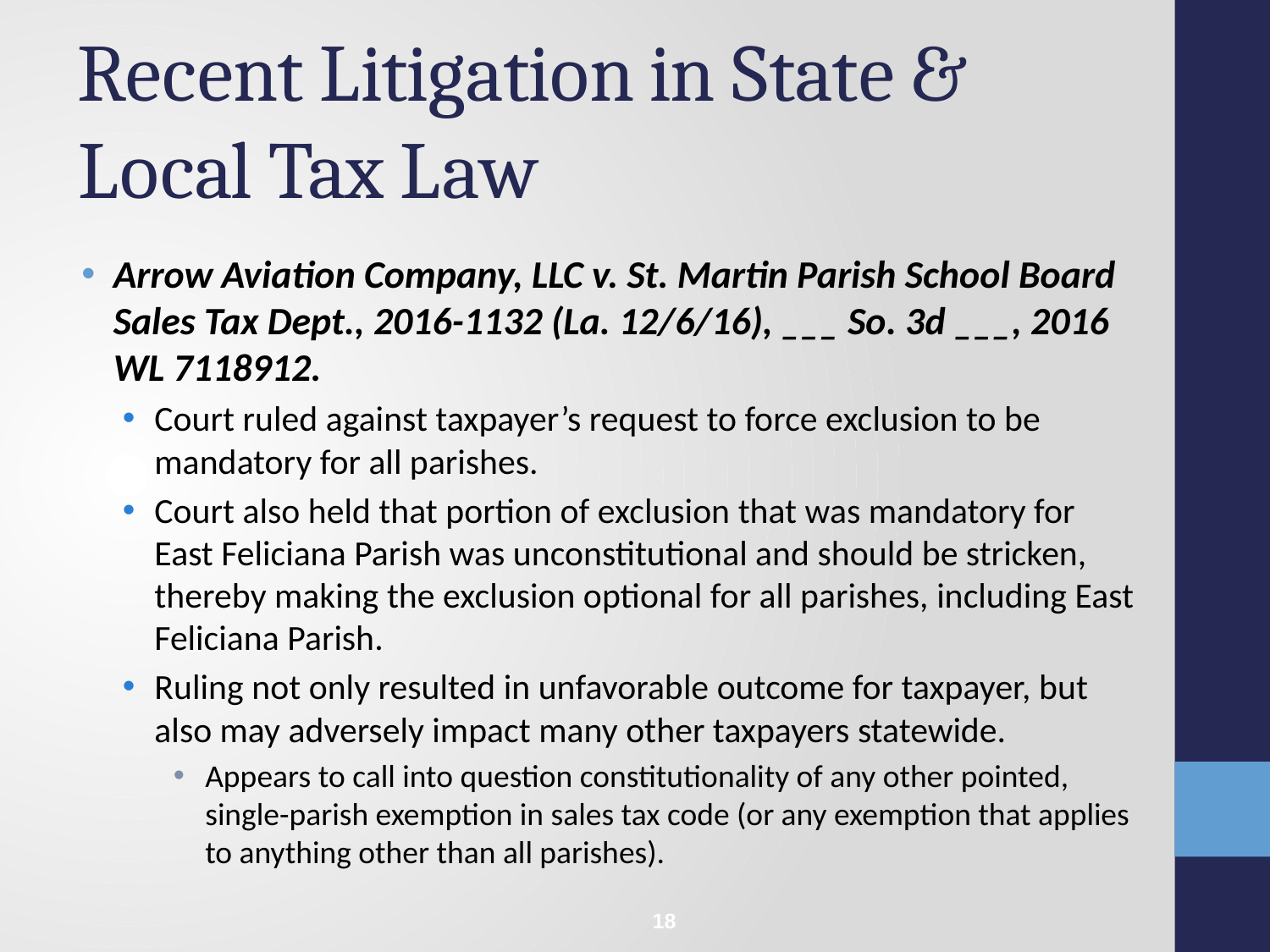

# Recent Litigation in State & Local Tax Law
Arrow Aviation Company, LLC v. St. Martin Parish School Board Sales Tax Dept., 2016-1132 (La. 12/6/16), ___ So. 3d ___, 2016 WL 7118912.
Court ruled against taxpayer’s request to force exclusion to be mandatory for all parishes.
Court also held that portion of exclusion that was mandatory for East Feliciana Parish was unconstitutional and should be stricken, thereby making the exclusion optional for all parishes, including East Feliciana Parish.
Ruling not only resulted in unfavorable outcome for taxpayer, but also may adversely impact many other taxpayers statewide.
Appears to call into question constitutionality of any other pointed, single-parish exemption in sales tax code (or any exemption that applies to anything other than all parishes).
18